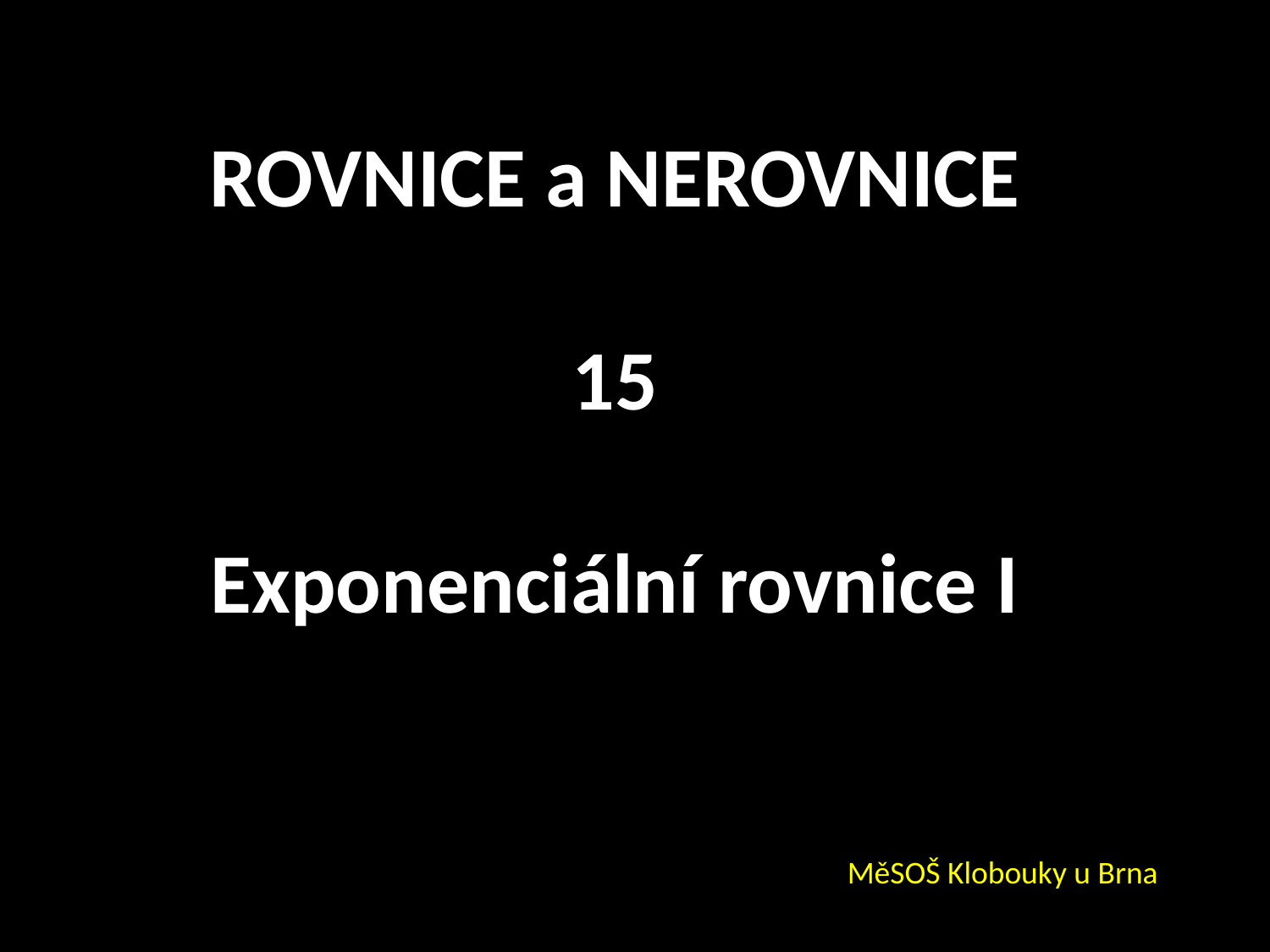

ROVNICE a NEROVNICE

15

Exponenciální rovnice I

MěSOŠ Klobouky u Brna